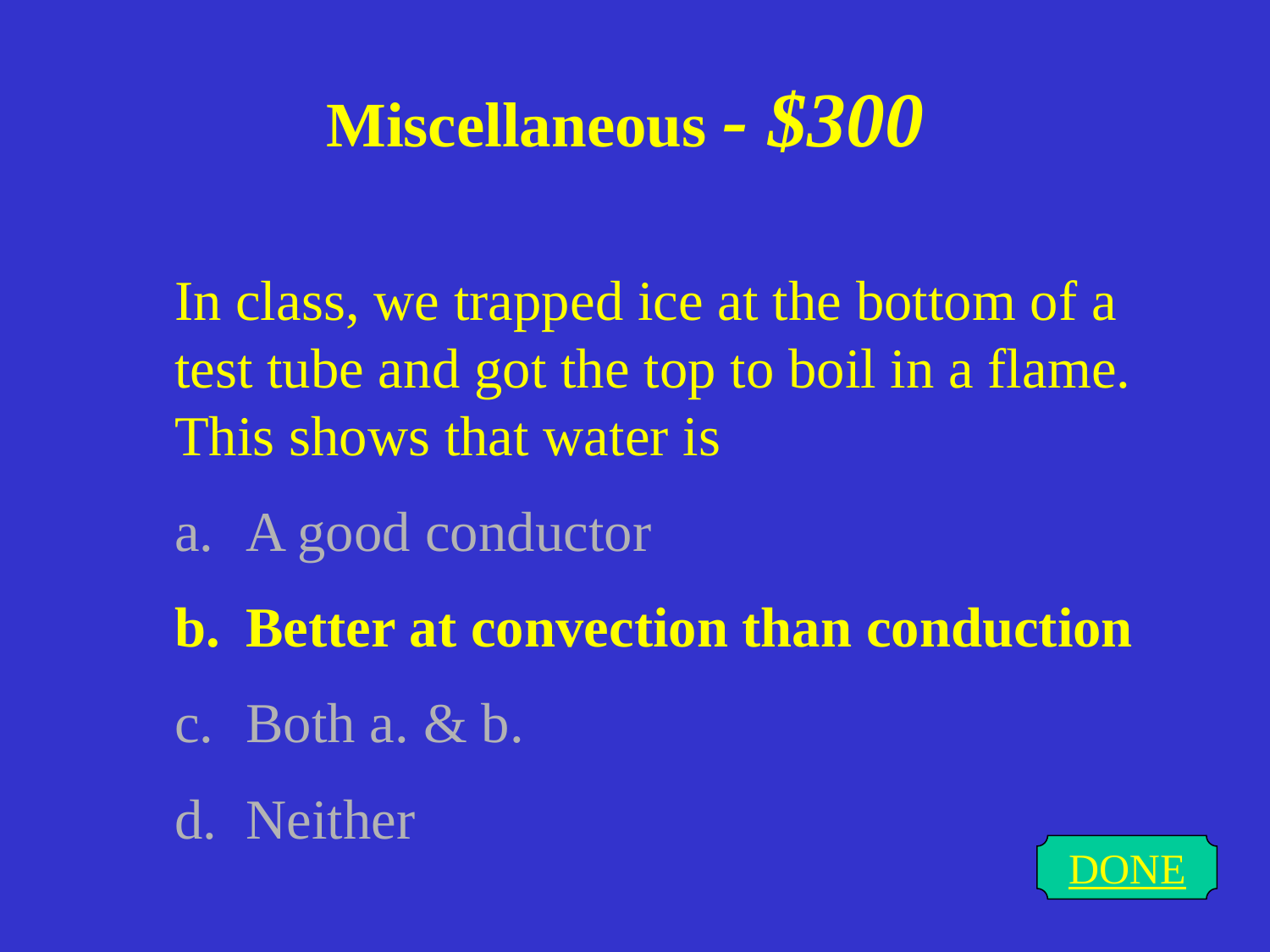

# Miscellaneous - $300
In class, we trapped ice at the bottom of a test tube and got the top to boil in a flame. This shows that water is
A good conductor
Better at convection than conduction
Both a. & b.
Neither

DONE